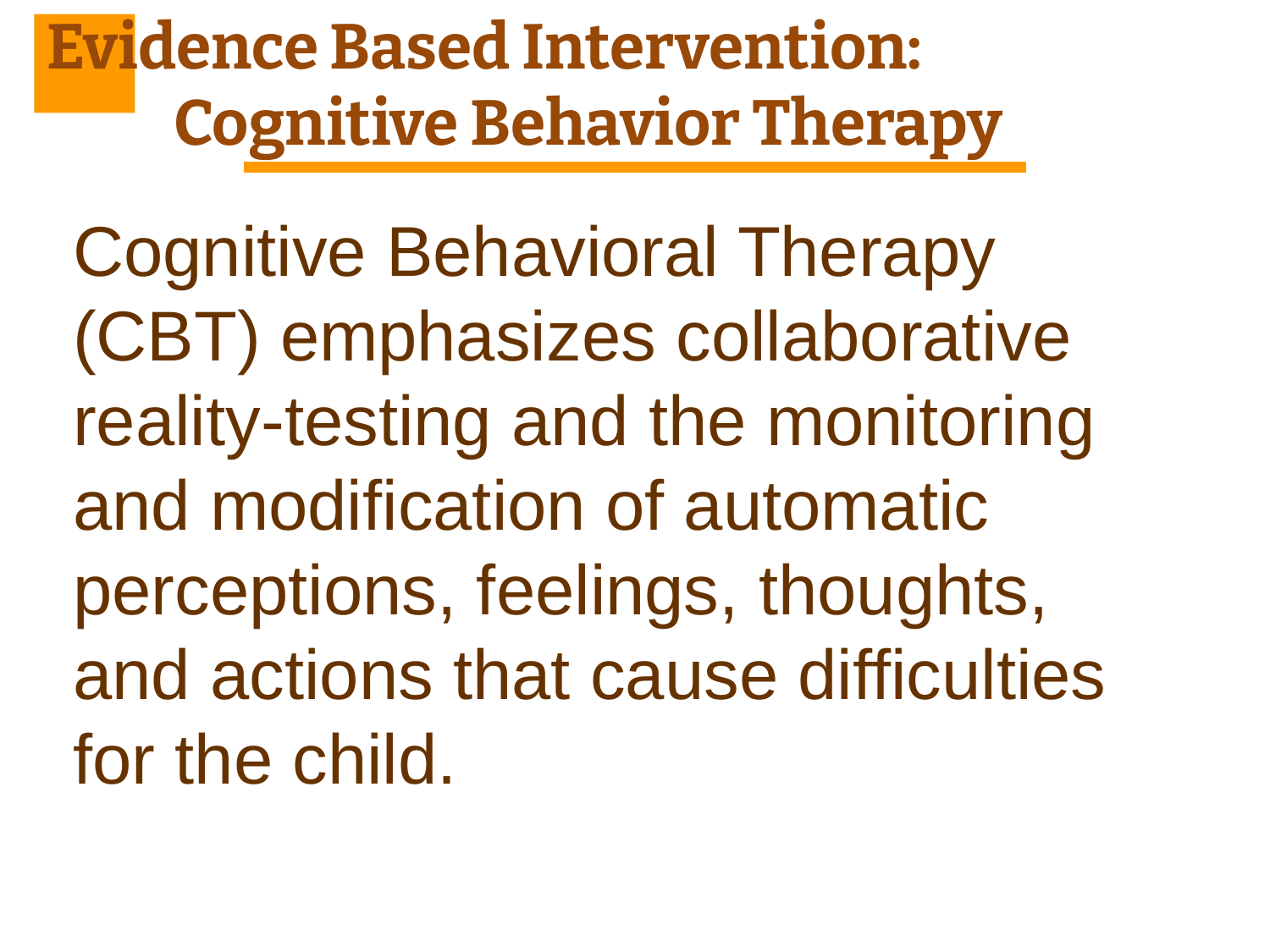

# Evidence Based Intervention: Cognitive Behavior Therapy

Cognitive Behavioral Therapy (CBT) emphasizes collaborative reality-testing and the monitoring and modification of automatic perceptions, feelings, thoughts, and actions that cause difficulties for the child.